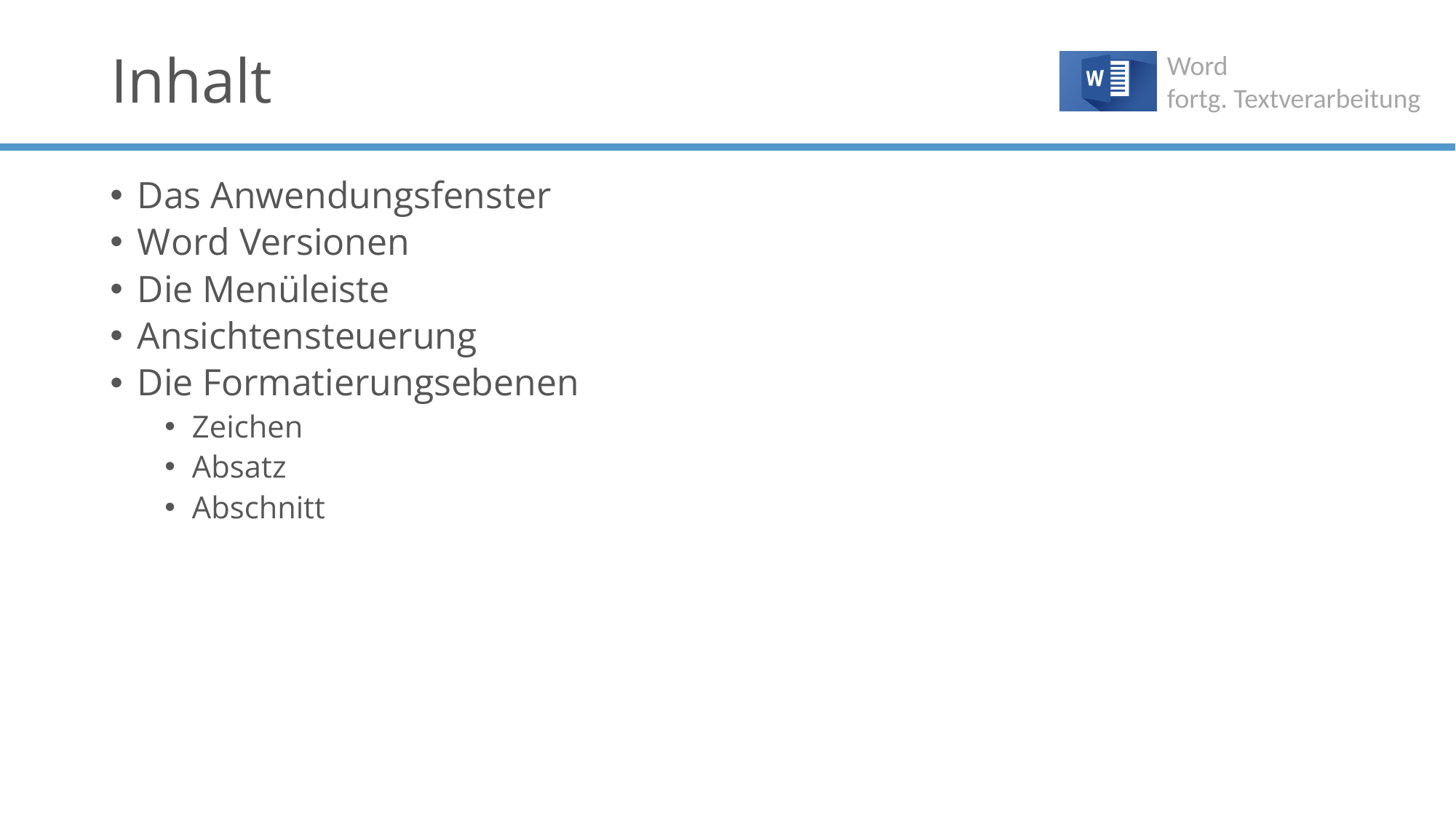

# Inhalt
Das Anwendungsfenster
Word Versionen
Die Menüleiste
Ansichtensteuerung
Die Formatierungsebenen
Zeichen
Absatz
Abschnitt